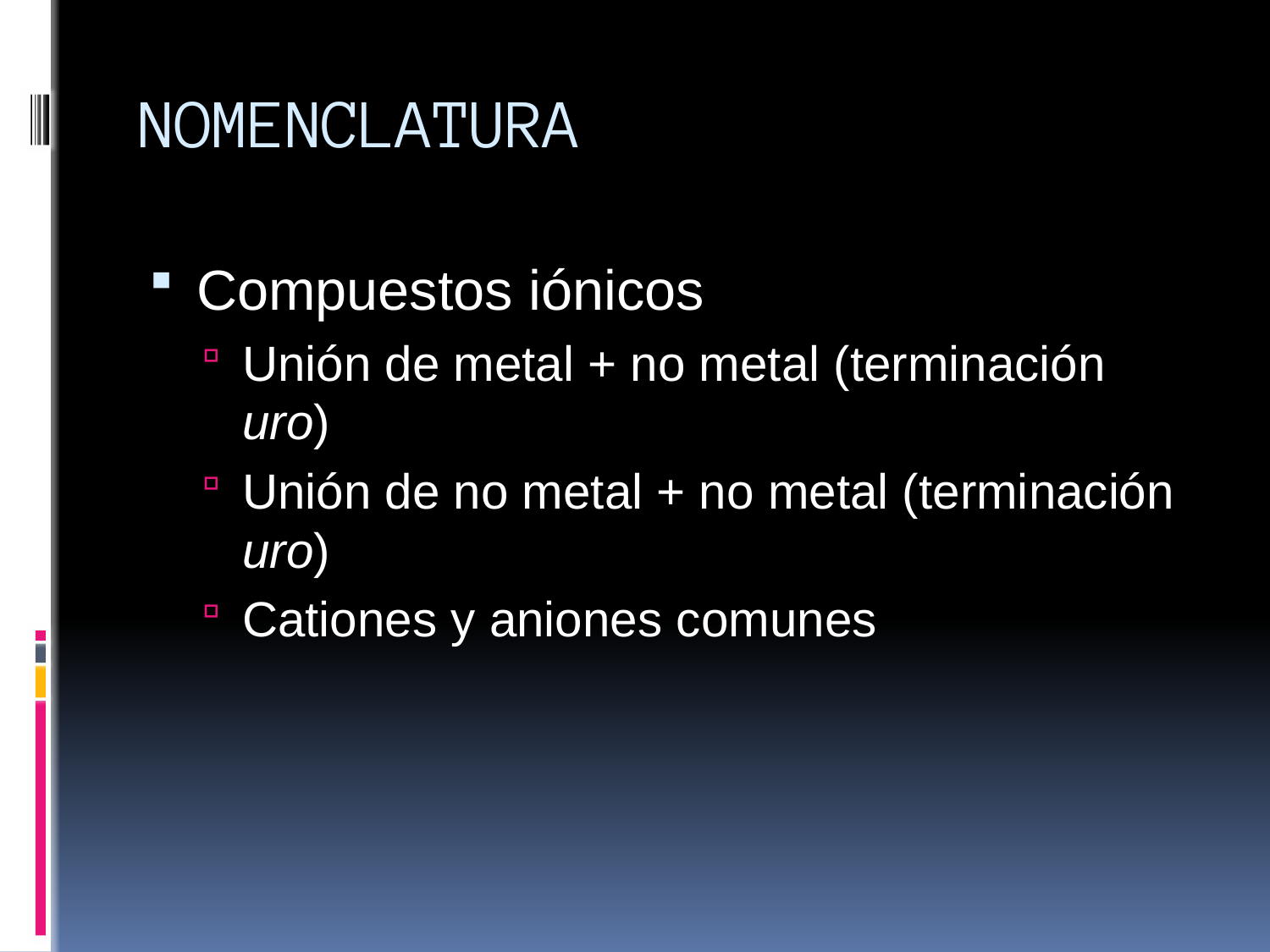

# NOMENCLATURA
Compuestos iónicos
Unión de metal + no metal (terminación uro)
Unión de no metal + no metal (terminación uro)
Cationes y aniones comunes